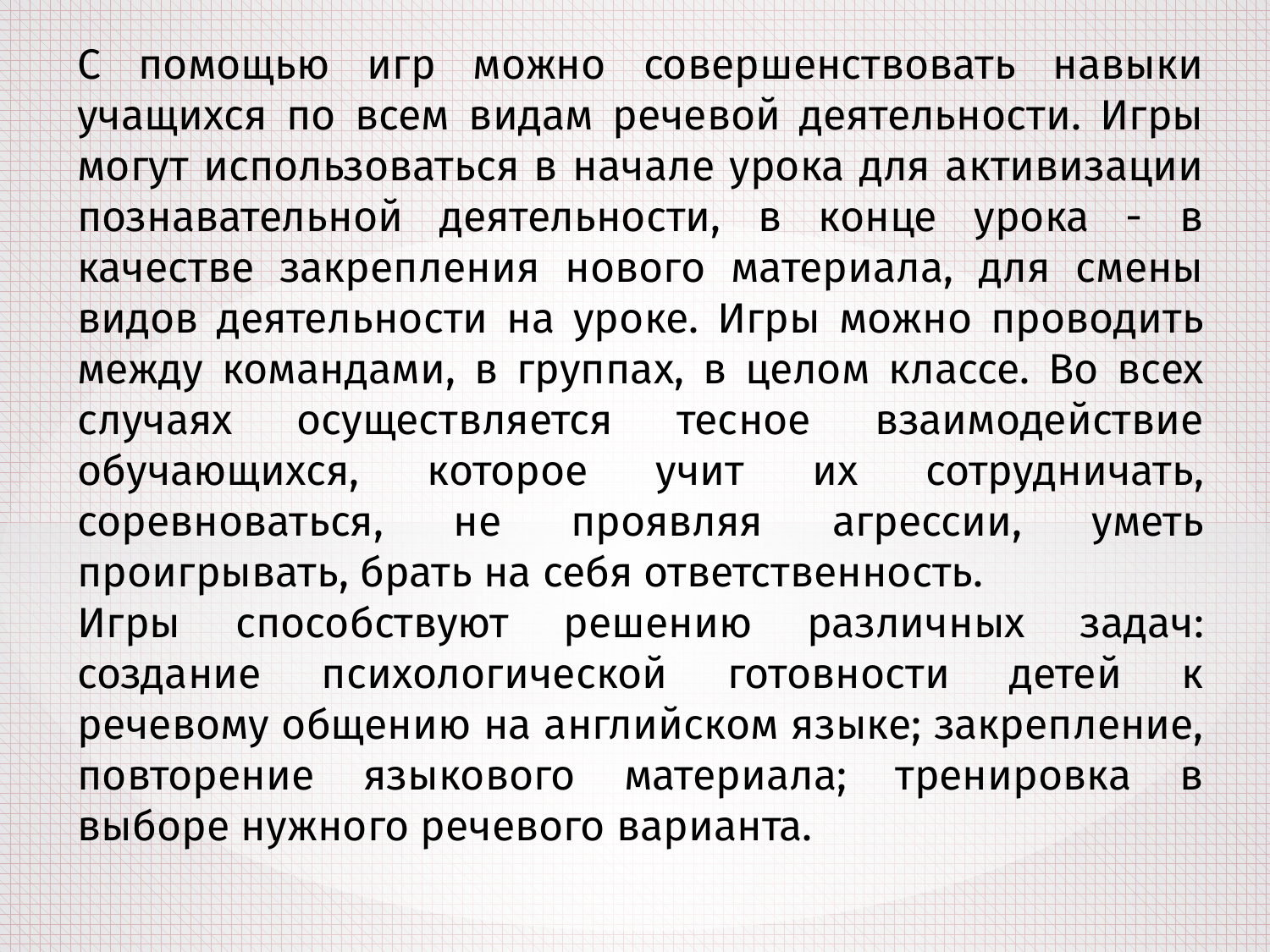

С помощью игр можно совершенствовать навыки учащихся по всем видам речевой деятельности. Игры могут использоваться в начале урока для активизации познавательной деятельности, в конце урока - в качестве закрепления нового материала, для смены видов деятельности на уроке. Игры можно проводить между командами, в группах, в целом классе. Во всех случаях осуществляется тесное взаимодействие обучающихся, которое учит их сотрудничать, соревноваться, не проявляя агрессии, уметь проигрывать, брать на себя ответственность.
Игры способствуют решению различных задач: создание психологической готовности детей к речевому общению на английском языке; закрепление, повторение языкового материала; тренировка в выборе нужного речевого варианта.